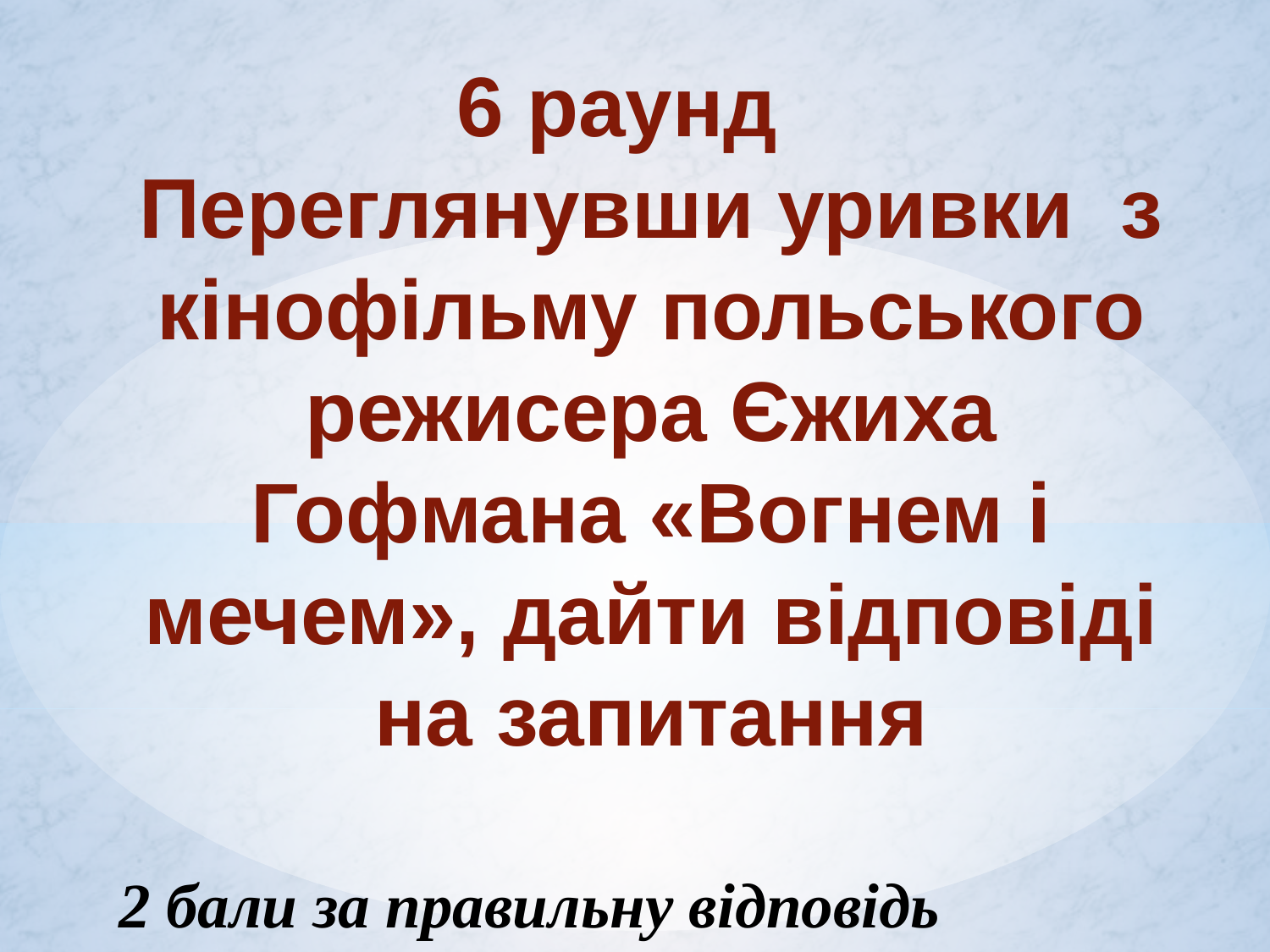

6 раунд
Переглянувши уривки  з кінофільму польського режисера Єжиха Гофмана «Вогнем і мечем», дайти відповіді на запитання

2 бали за правильну відповідь